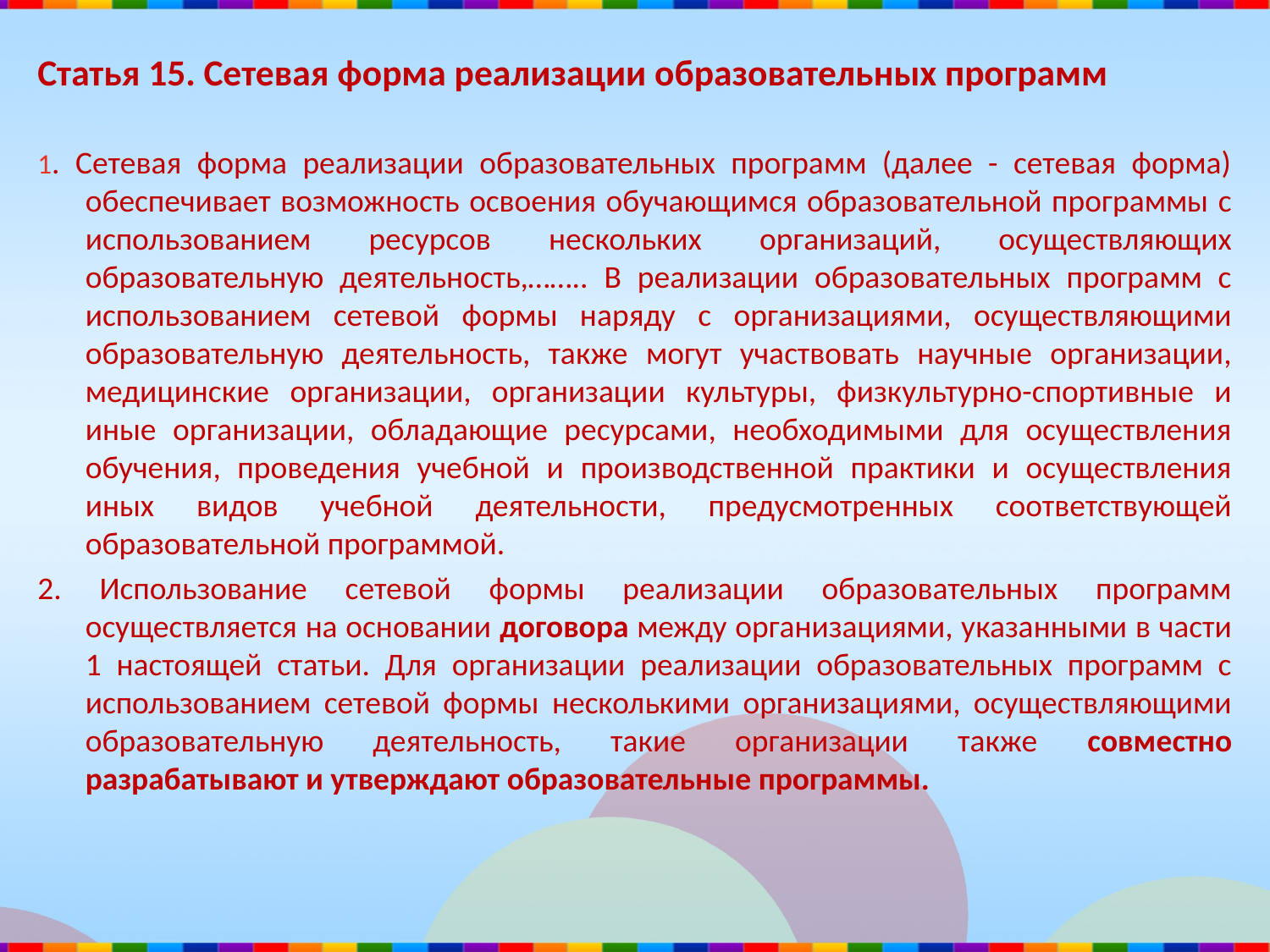

# Статья 15. Сетевая форма реализации образовательных программ
1. Сетевая форма реализации образовательных программ (далее - сетевая форма) обеспечивает возможность освоения обучающимся образовательной программы с использованием ресурсов нескольких организаций, осуществляющих образовательную деятельность,…….. В реализации образовательных программ с использованием сетевой формы наряду с организациями, осуществляющими образовательную деятельность, также могут участвовать научные организации, медицинские организации, организации культуры, физкультурно-спортивные и иные организации, обладающие ресурсами, необходимыми для осуществления обучения, проведения учебной и производственной практики и осуществления иных видов учебной деятельности, предусмотренных соответствующей образовательной программой.
2. Использование сетевой формы реализации образовательных программ осуществляется на основании договора между организациями, указанными в части 1 настоящей статьи. Для организации реализации образовательных программ с использованием сетевой формы несколькими организациями, осуществляющими образовательную деятельность, такие организации также совместно разрабатывают и утверждают образовательные программы.